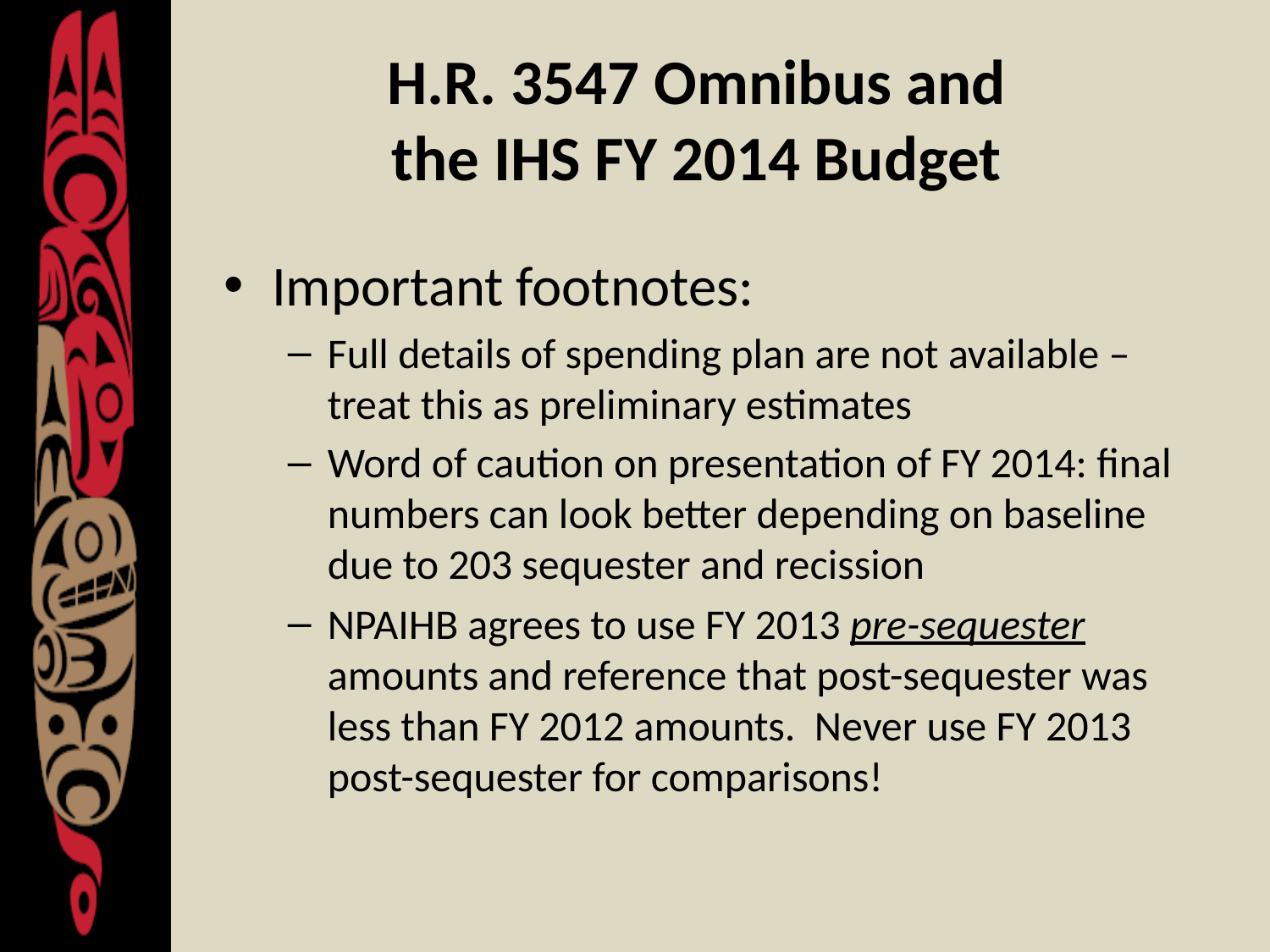

# H.R. 3547 Omnibus and the IHS FY 2014 Budget
Important footnotes:
Full details of spending plan are not available – treat this as preliminary estimates
Word of caution on presentation of FY 2014: final numbers can look better depending on baseline due to 203 sequester and recission
NPAIHB agrees to use FY 2013 pre-sequester amounts and reference that post-sequester was less than FY 2012 amounts.  Never use FY 2013 post-sequester for comparisons!